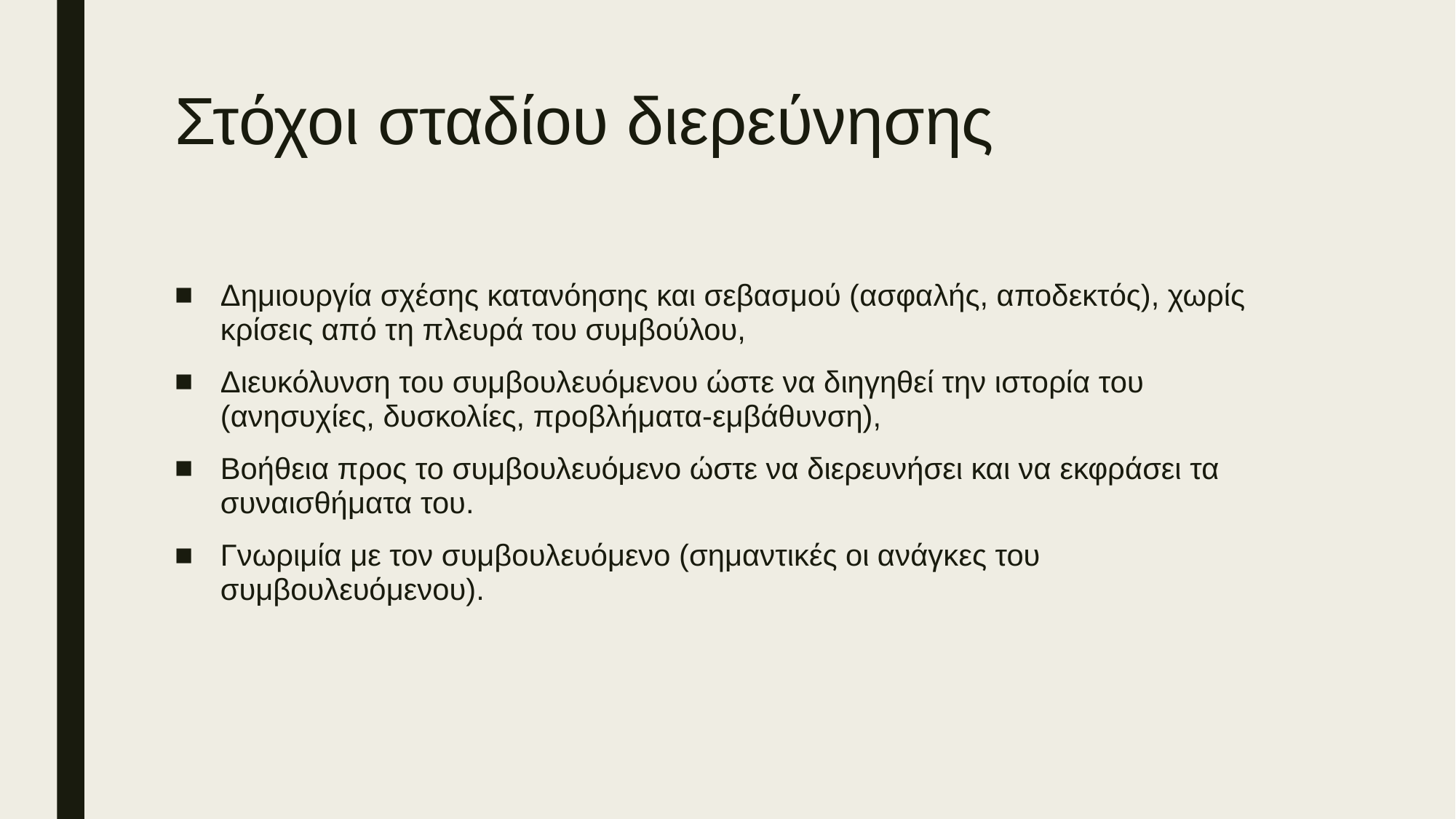

# Στόχοι σταδίου διερεύνησης
Δημιουργία σχέσης κατανόησης και σεβασμού (ασφαλής, αποδεκτός), χωρίς κρίσεις από τη πλευρά του συμβούλου,
Διευκόλυνση του συμβουλευόμενου ώστε να διηγηθεί την ιστορία του (ανησυχίες, δυσκολίες, προβλήματα-εμβάθυνση),
Βοήθεια προς το συμβουλευόμενο ώστε να διερευνήσει και να εκφράσει τα συναισθήματα του.
Γνωριμία με τον συμβουλευόμενο (σημαντικές οι ανάγκες του συμβουλευόμενου).